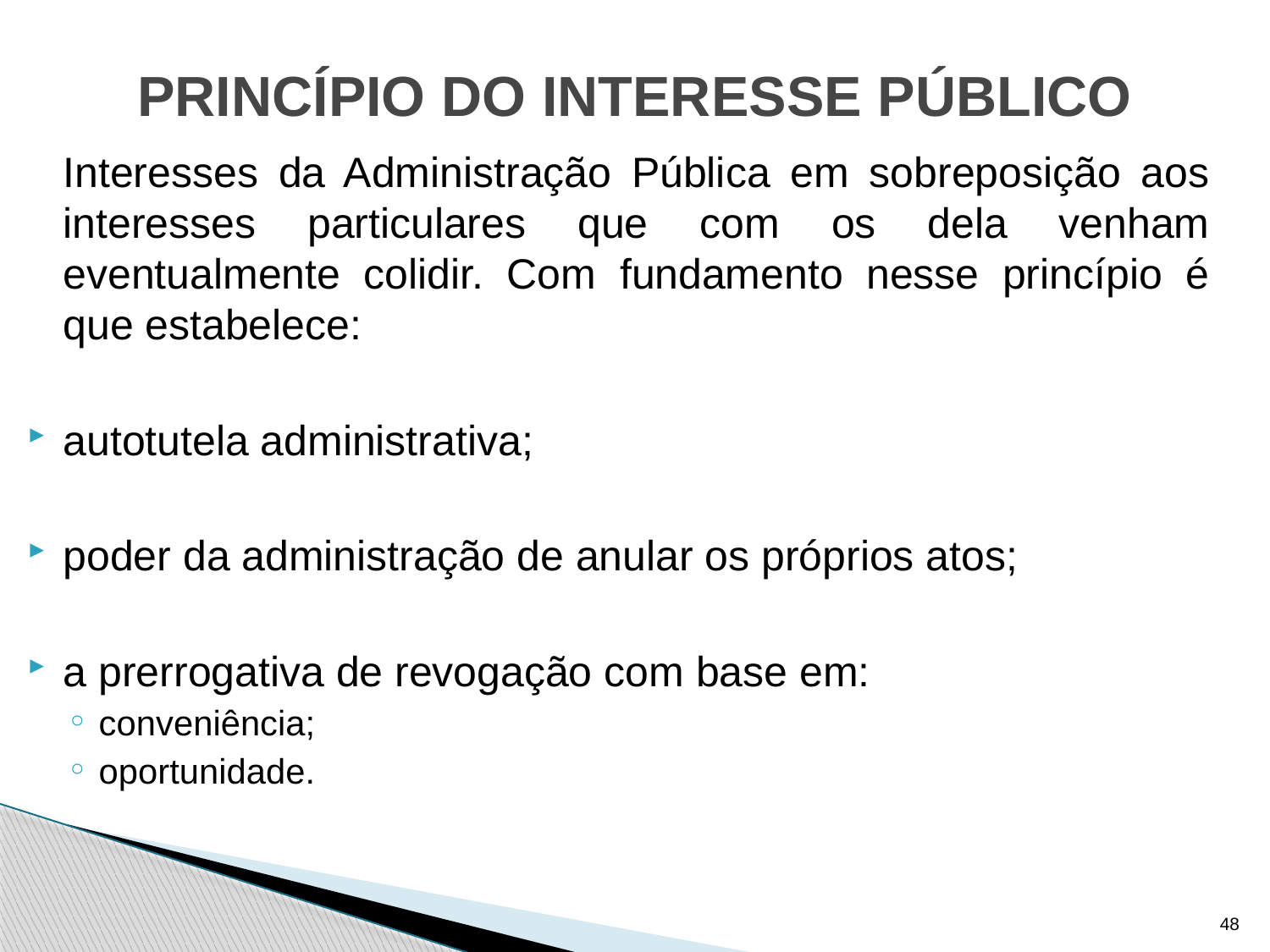

# PRINCÍPIO DO INTERESSE PÚBLICO
	Interesses da Administração Pública em sobreposição aos interesses particulares que com os dela venham eventualmente colidir. Com fundamento nesse princípio é que estabelece:

autotutela administrativa;

poder da administração de anular os próprios atos;

a prerrogativa de revogação com base em:
conveniência;
oportunidade.
48